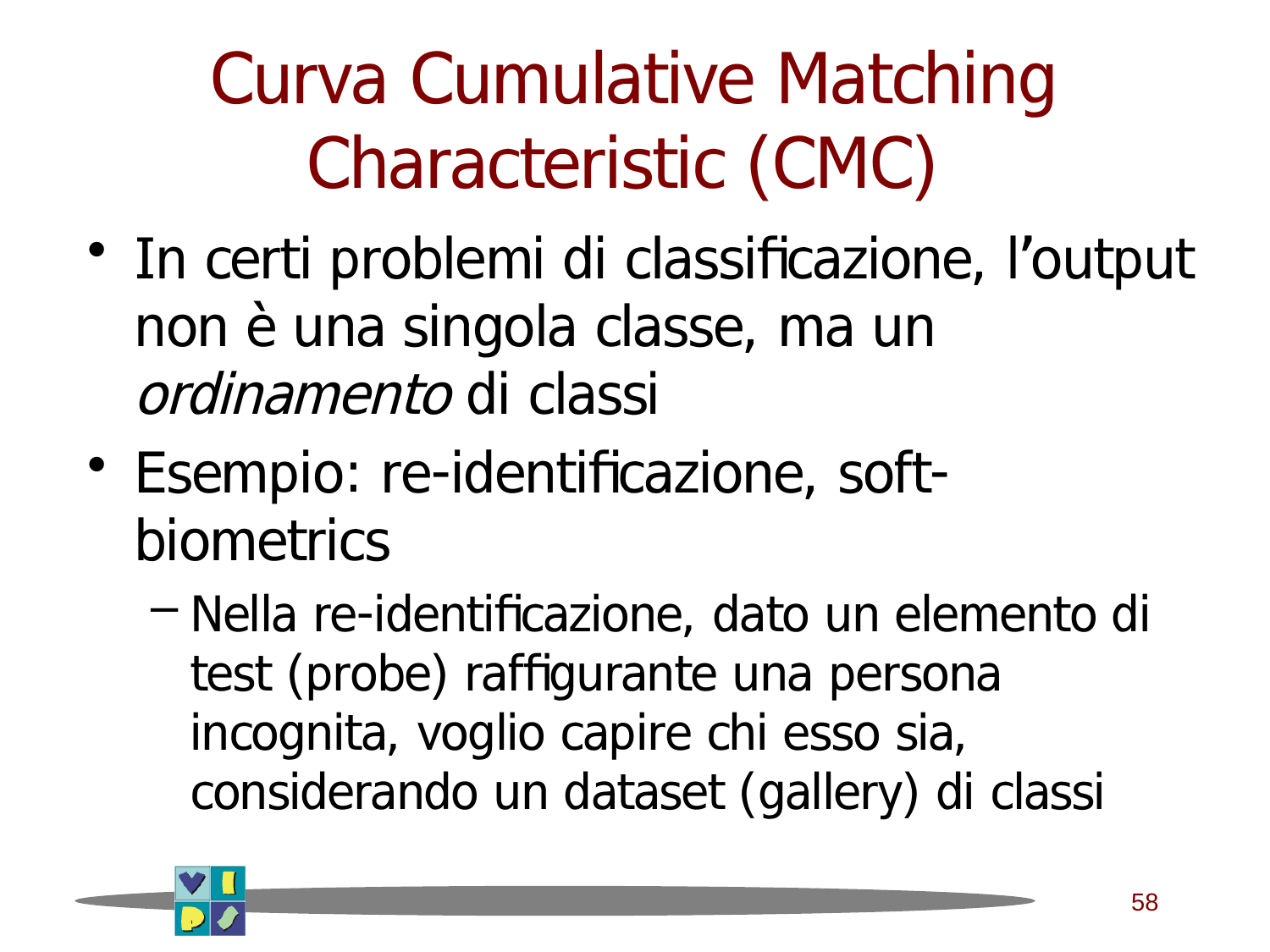

# Curva Cumulative Matching Characteristic (CMC)
In certi problemi di classificazione, l’output non è una singola classe, ma un ordinamento di classi
Esempio: re-identificazione, soft-biometrics
Nella re-identificazione, dato un elemento di test (probe) raffigurante una persona incognita, voglio capire chi esso sia, considerando un dataset (gallery) di classi
58